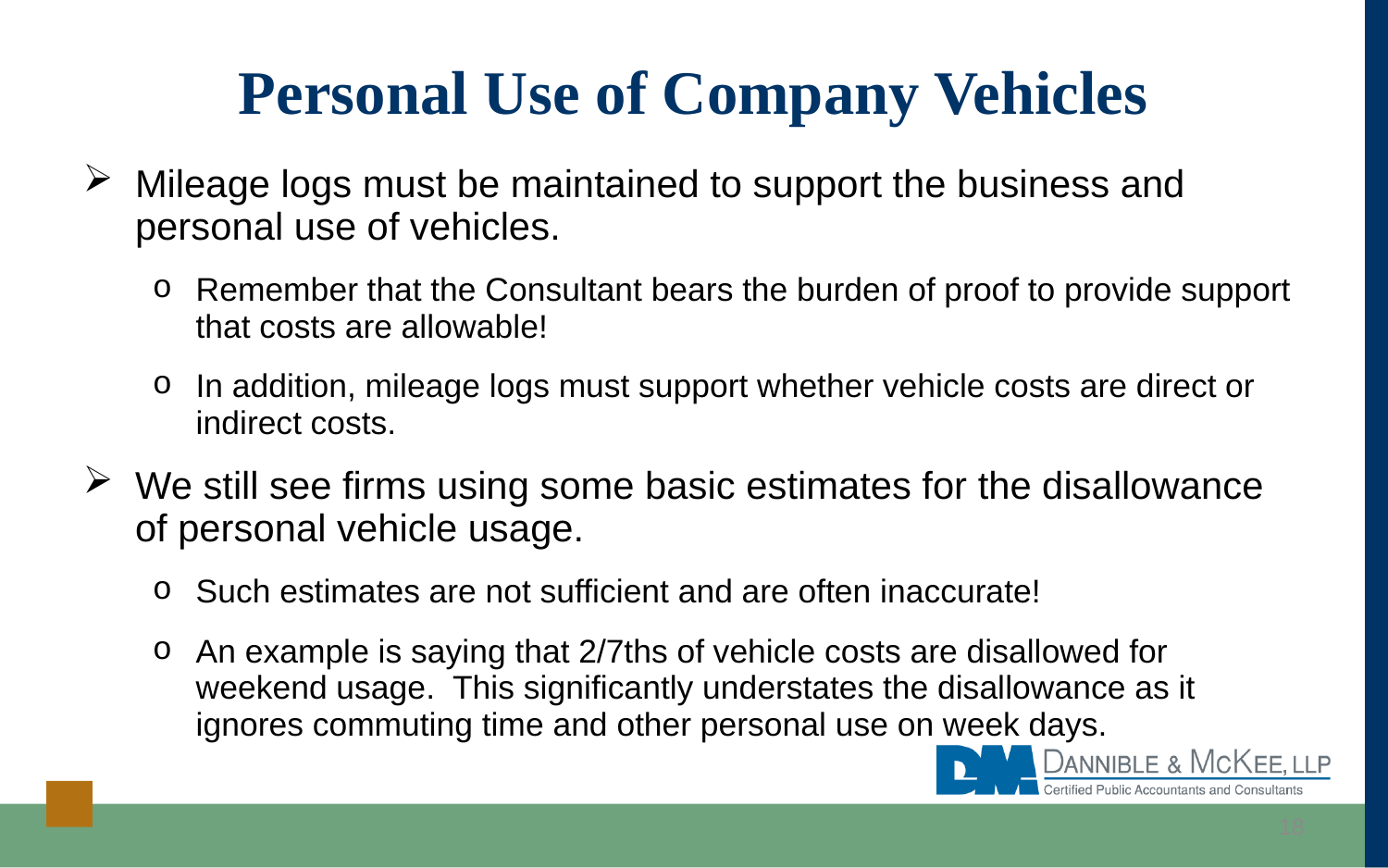

# Personal Use of Company Vehicles
Mileage logs must be maintained to support the business and personal use of vehicles.
Remember that the Consultant bears the burden of proof to provide support that costs are allowable!
In addition, mileage logs must support whether vehicle costs are direct or indirect costs.
We still see firms using some basic estimates for the disallowance of personal vehicle usage.
Such estimates are not sufficient and are often inaccurate!
An example is saying that 2/7ths of vehicle costs are disallowed for weekend usage.  This significantly understates the disallowance as it ignores commuting time and other personal use on week days.

18